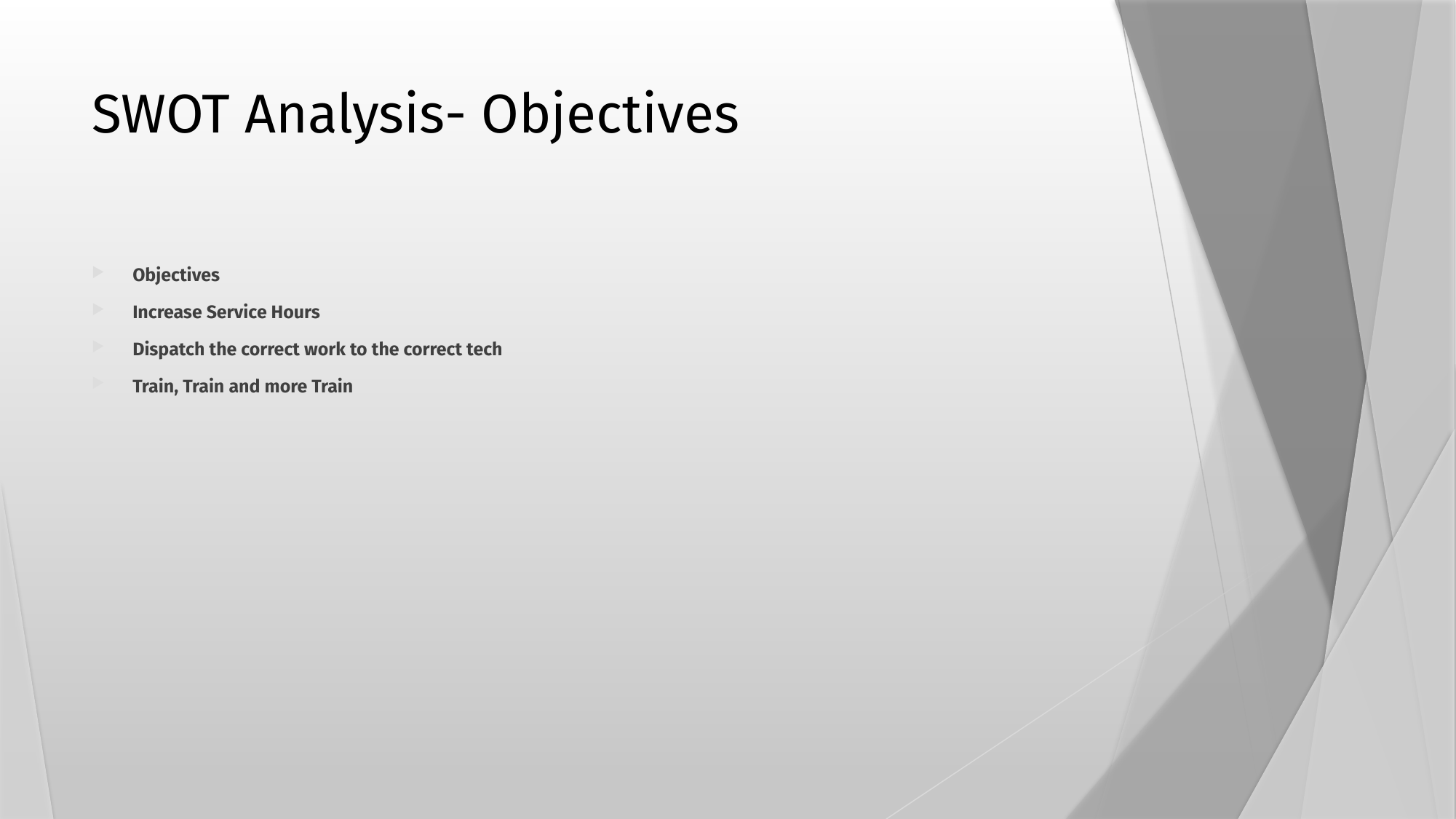

# SWOT Analysis- Objectives
Objectives
Increase Service Hours
Dispatch the correct work to the correct tech
Train, Train and more Train